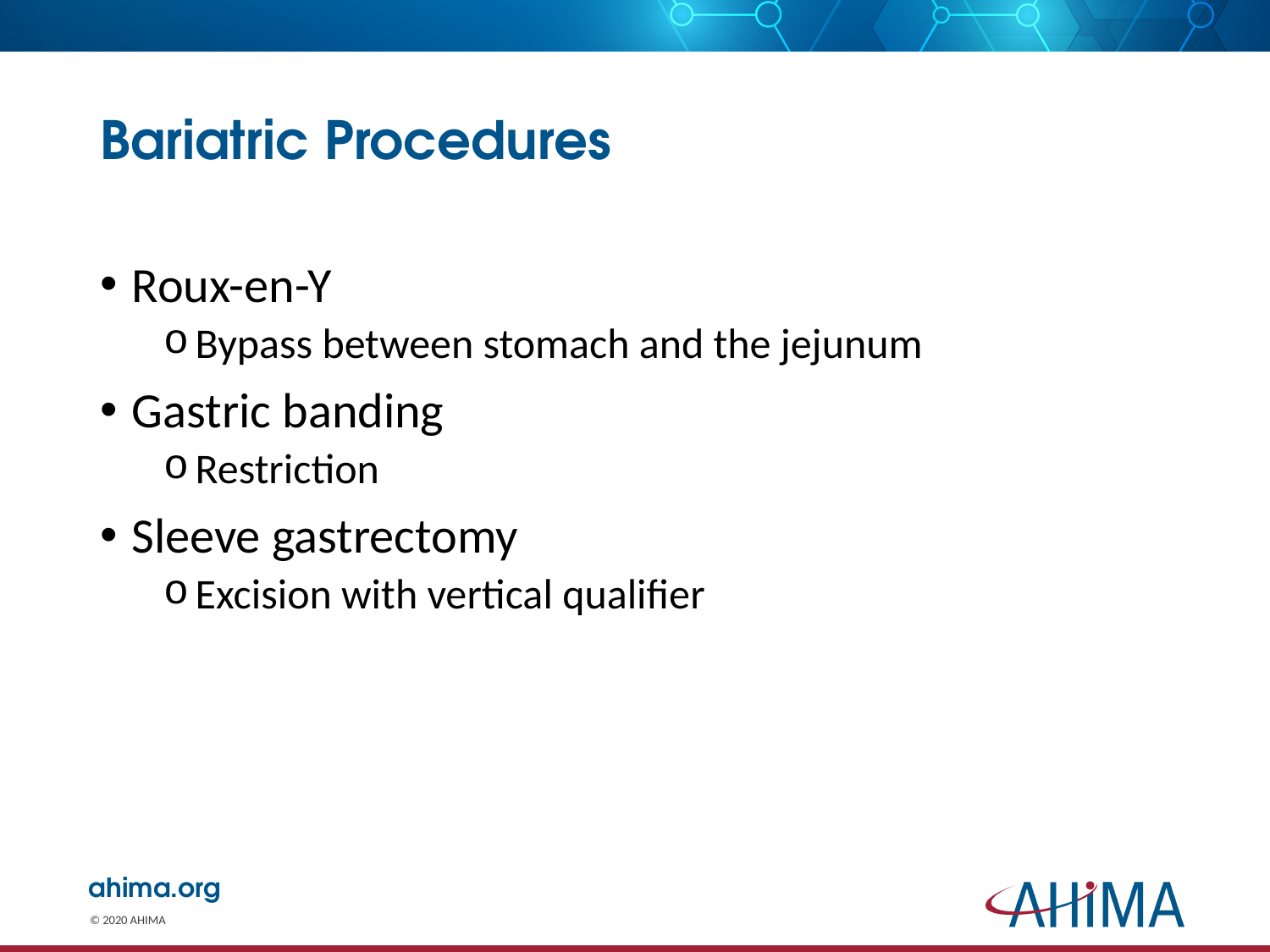

# Bariatric Procedures
Roux-en-Y
Bypass between stomach and the jejunum
Gastric banding
Restriction
Sleeve gastrectomy
Excision with vertical qualifier